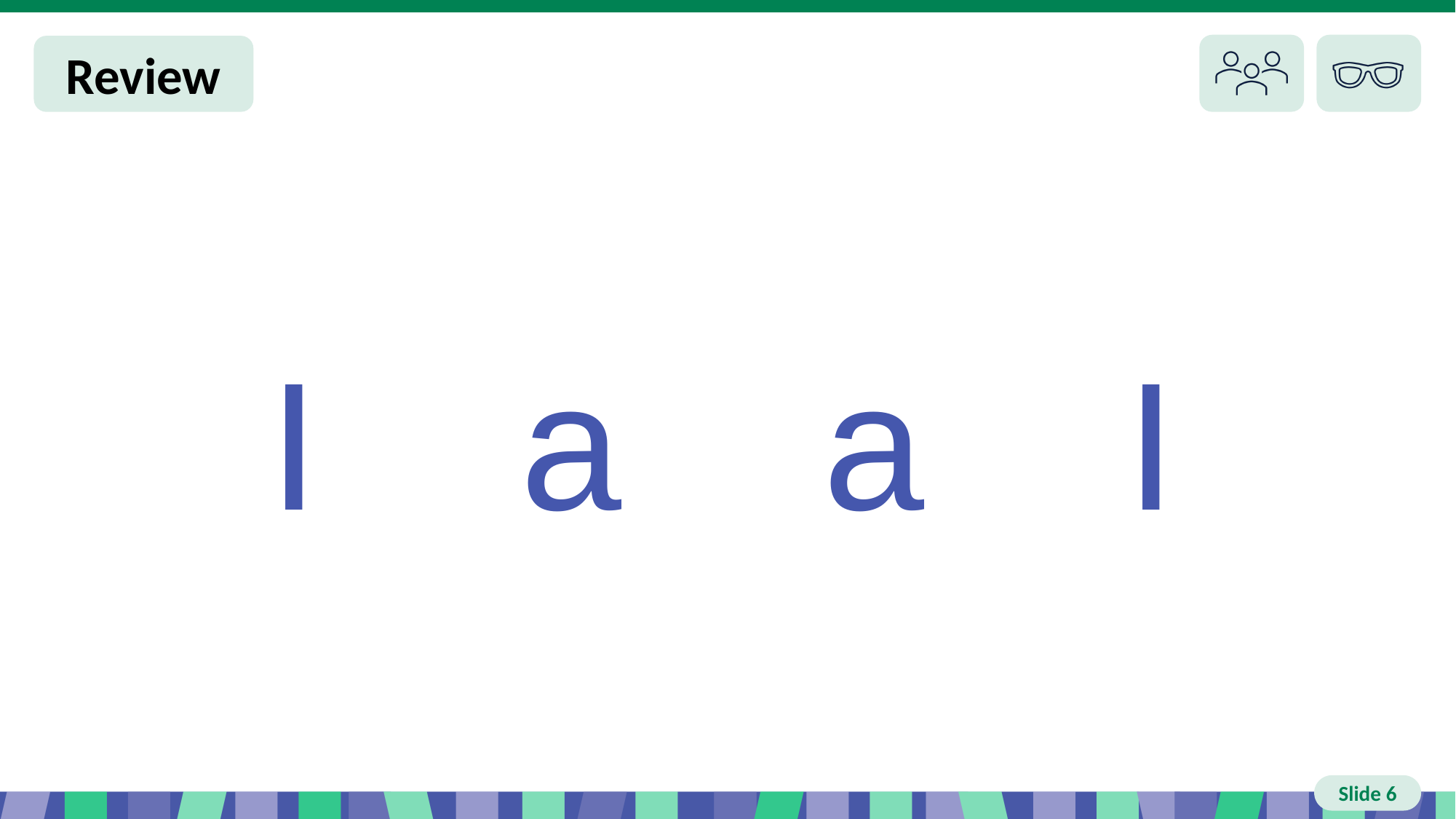

Slide 6 Review
I    a    a    I